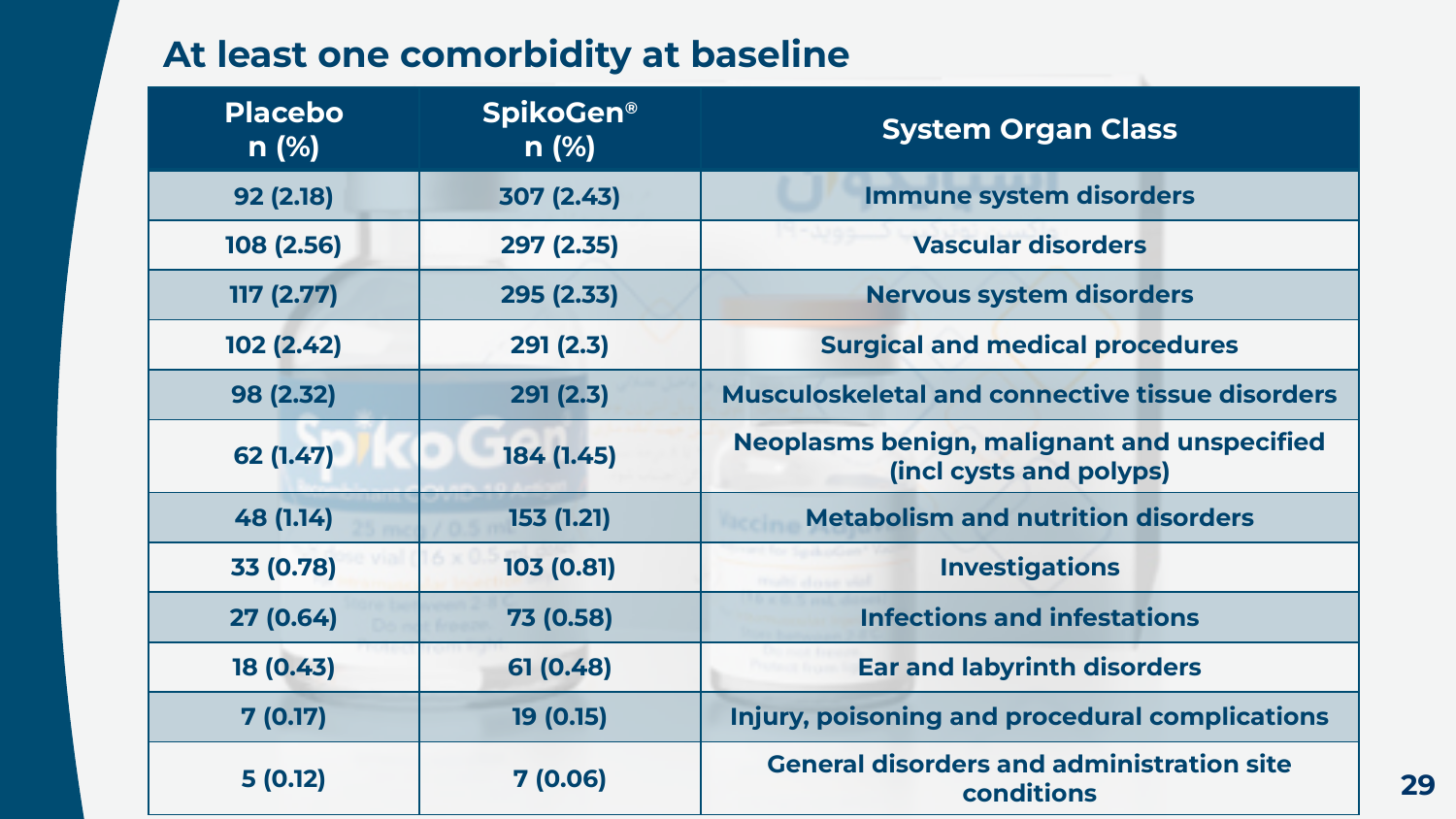

At least one comorbidity at baseline
| Placebo n (%) | SpikoGen® n (%) | System Organ Class |
| --- | --- | --- |
| 92 (2.18) | 307 (2.43) | Immune system disorders |
| 108 (2.56) | 297 (2.35) | Vascular disorders |
| 117 (2.77) | 295 (2.33) | Nervous system disorders |
| 102 (2.42) | 291 (2.3) | Surgical and medical procedures |
| 98 (2.32) | 291 (2.3) | Musculoskeletal and connective tissue disorders |
| 62 (1.47) | 184 (1.45) | Neoplasms benign, malignant and unspecified (incl cysts and polyps) |
| 48 (1.14) | 153 (1.21) | Metabolism and nutrition disorders |
| 33 (0.78) | 103 (0.81) | Investigations |
| 27 (0.64) | 73 (0.58) | Infections and infestations |
| 18 (0.43) | 61 (0.48) | Ear and labyrinth disorders |
| 7 (0.17) | 19 (0.15) | Injury, poisoning and procedural complications |
| 5 (0.12) | 7 (0.06) | General disorders and administration site conditions |
29